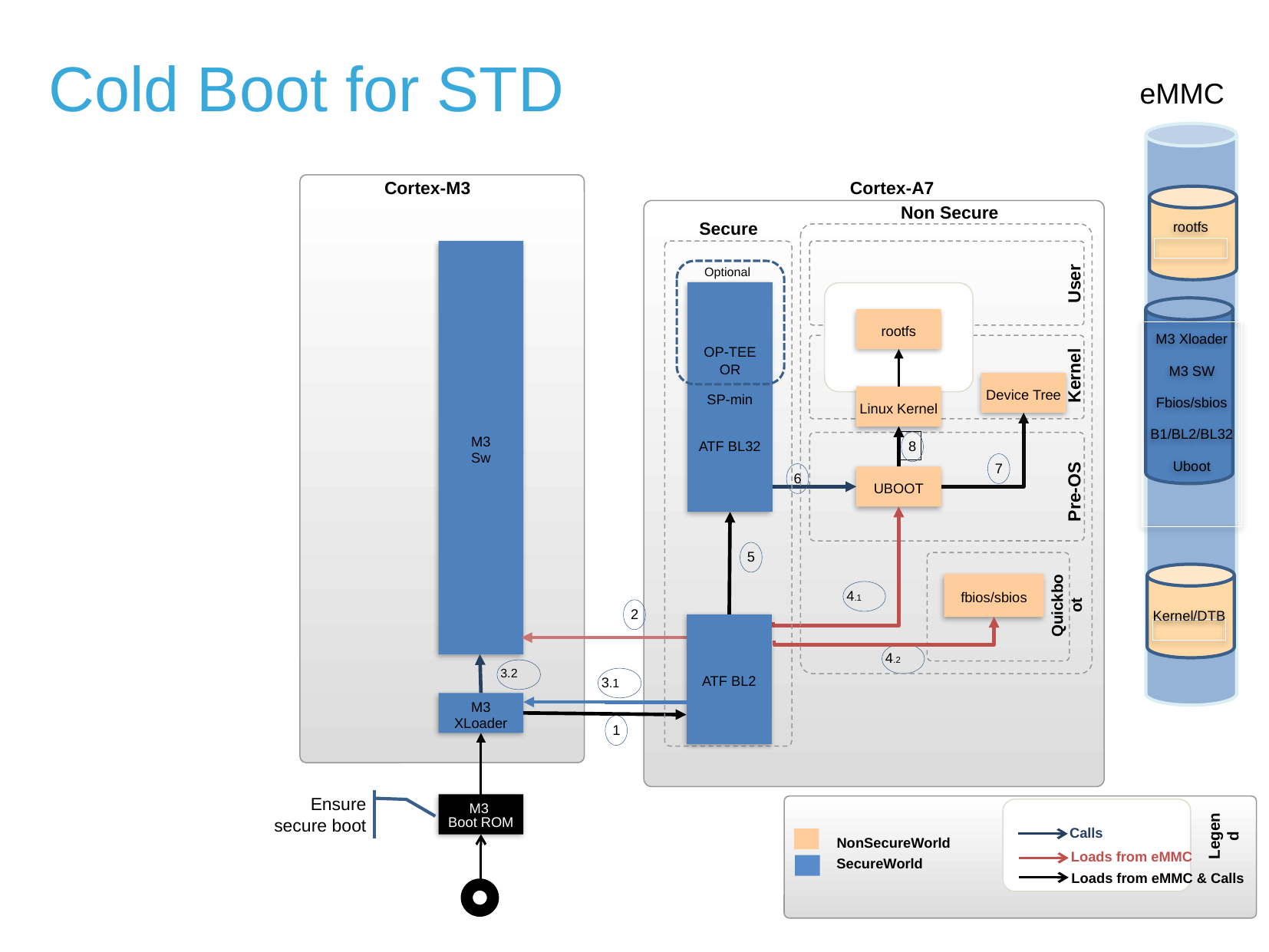

Cold Boot for STD
eMMC

Cortex-M3
Cortex-A7

Non Secure

Secure

rootfs

User
M3
Sw

Optional

OP-TEE

SP-min

ATF BL32

rootfs
M3 Xloader

M3 SW

Fbios/sbios

B1/BL2/BL32

Uboot

Kernel

OR
Device Tree
Linux Kernel
8

Pre-OS
7

6

UBOOT
5

Quickboot

fbios/sbios
4.1

2

ATF BL2
Kernel/DTB

4.2

3.2

3.1

M3
XLoader
1

Ensure secure boot
M3
Boot ROM

Legend

Calls

NonSecureWorld
Loads from eMMC
SecureWorld

Loads from eMMC & Calls